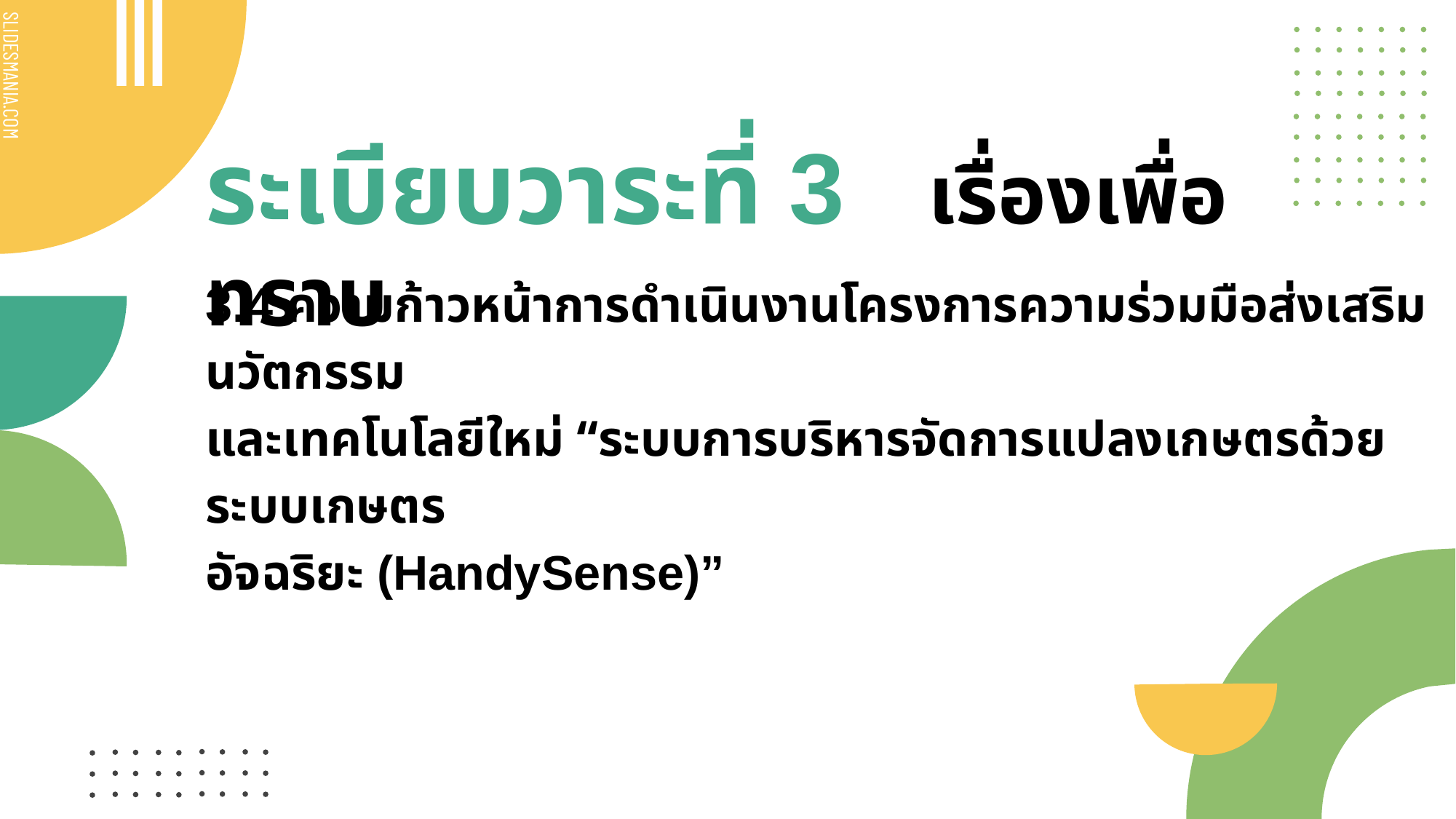

ระเบียบวาระที่ 3   เรื่องเพื่อทราบ
3.4 ความก้าวหน้าการดำเนินงานโครงการความร่วมมือส่งเสริมนวัตกรรม
และเทคโนโลยีใหม่ “ระบบการบริหารจัดการแปลงเกษตรด้วยระบบเกษตร
อัจฉริยะ (HandySense)”